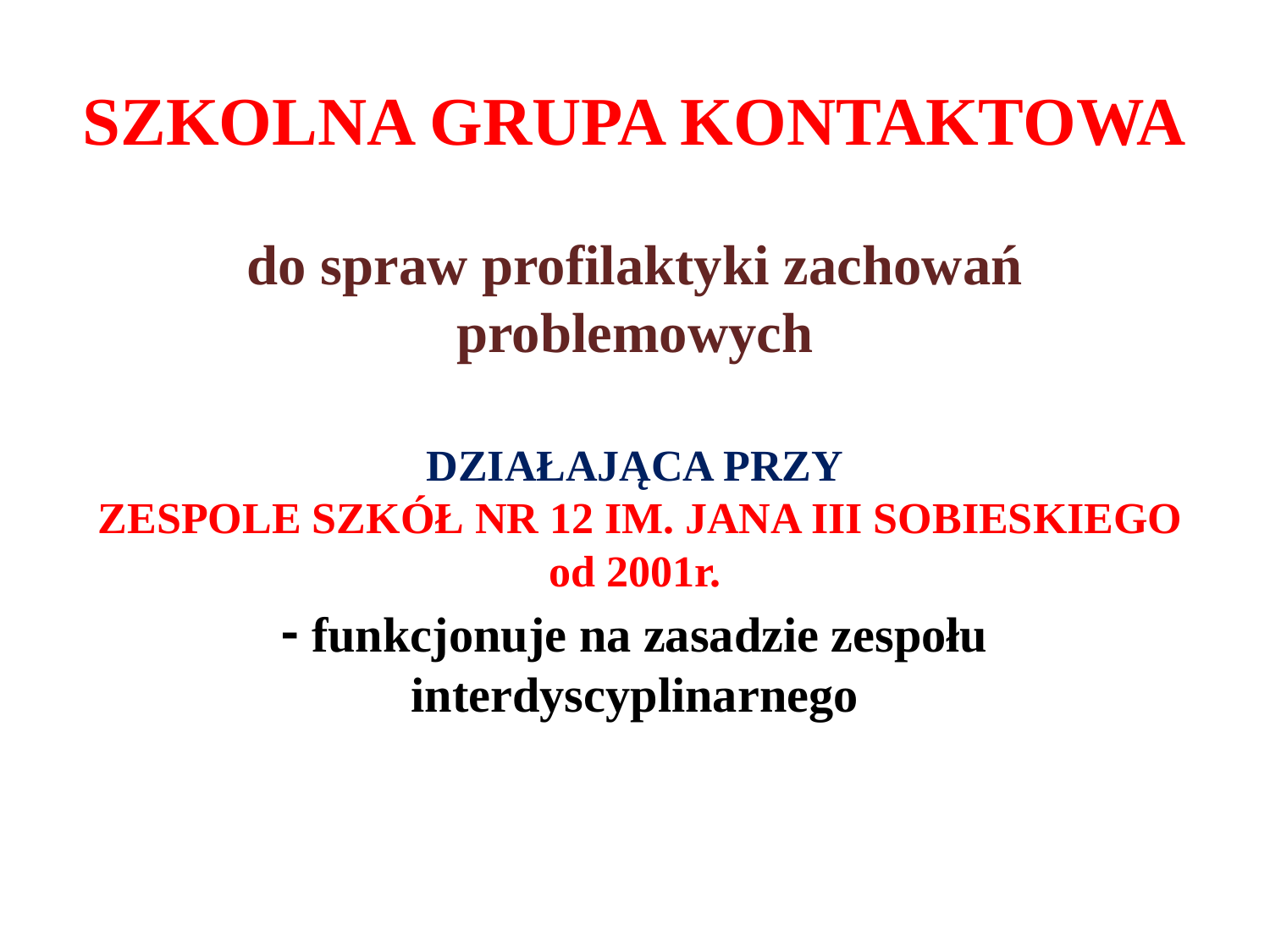

# SZKOLNA GRUPA KONTAKTOWA
do spraw profilaktyki zachowań problemowych

DZIAŁAJĄCA PRZY
 ZESPOLE SZKÓŁ NR 12 IM. JANA III SOBIESKIEGO od 2001r.
- funkcjonuje na zasadzie zespołu interdyscyplinarnego